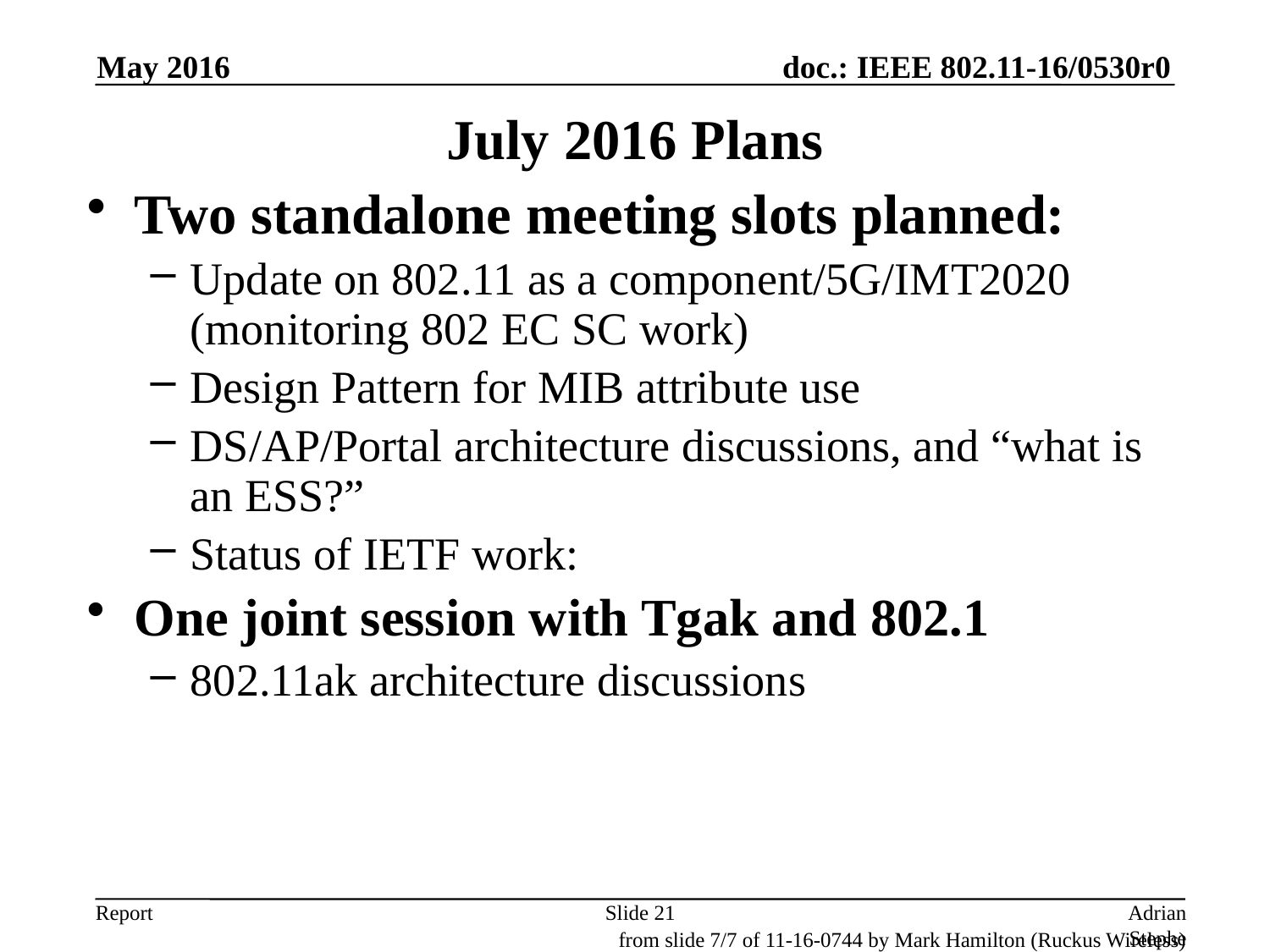

May 2016
# July 2016 Plans
Two standalone meeting slots planned:
Update on 802.11 as a component/5G/IMT2020 (monitoring 802 EC SC work)
Design Pattern for MIB attribute use
DS/AP/Portal architecture discussions, and “what is an ESS?”
Status of IETF work:
One joint session with Tgak and 802.1
802.11ak architecture discussions
Slide 21
Adrian Stephens, Intel Corporation
from slide 7/7 of 11-16-0744 by Mark Hamilton (Ruckus Wireless)